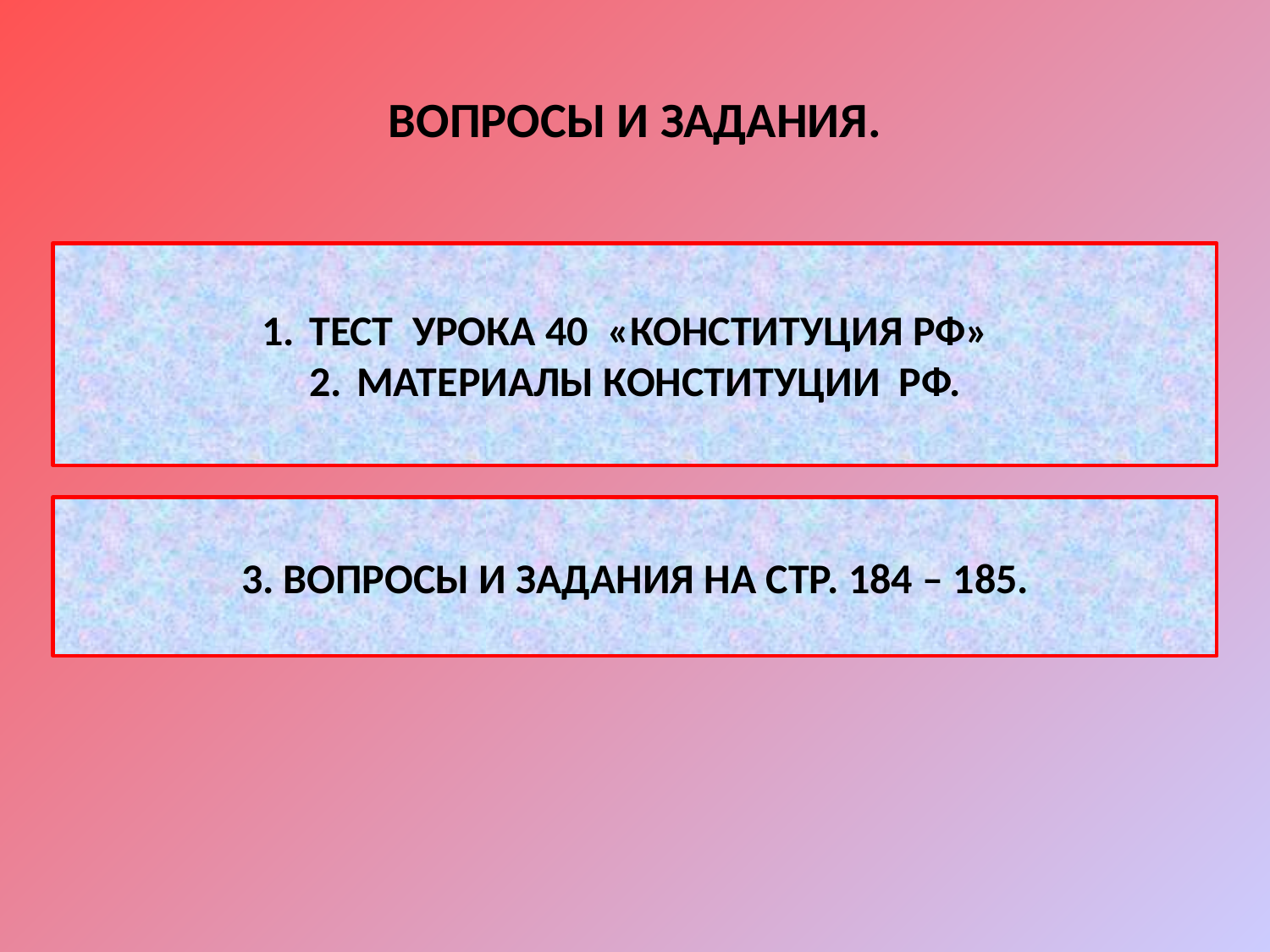

# ВОПРОСЫ И ЗАДАНИЯ.
ТЕСТ  УРОКА 40  «КОНСТИТУЦИЯ РФ»
МАТЕРИАЛЫ КОНСТИТУЦИИ  РФ.
3. ВОПРОСЫ И ЗАДАНИЯ НА СТР. 184 – 185.